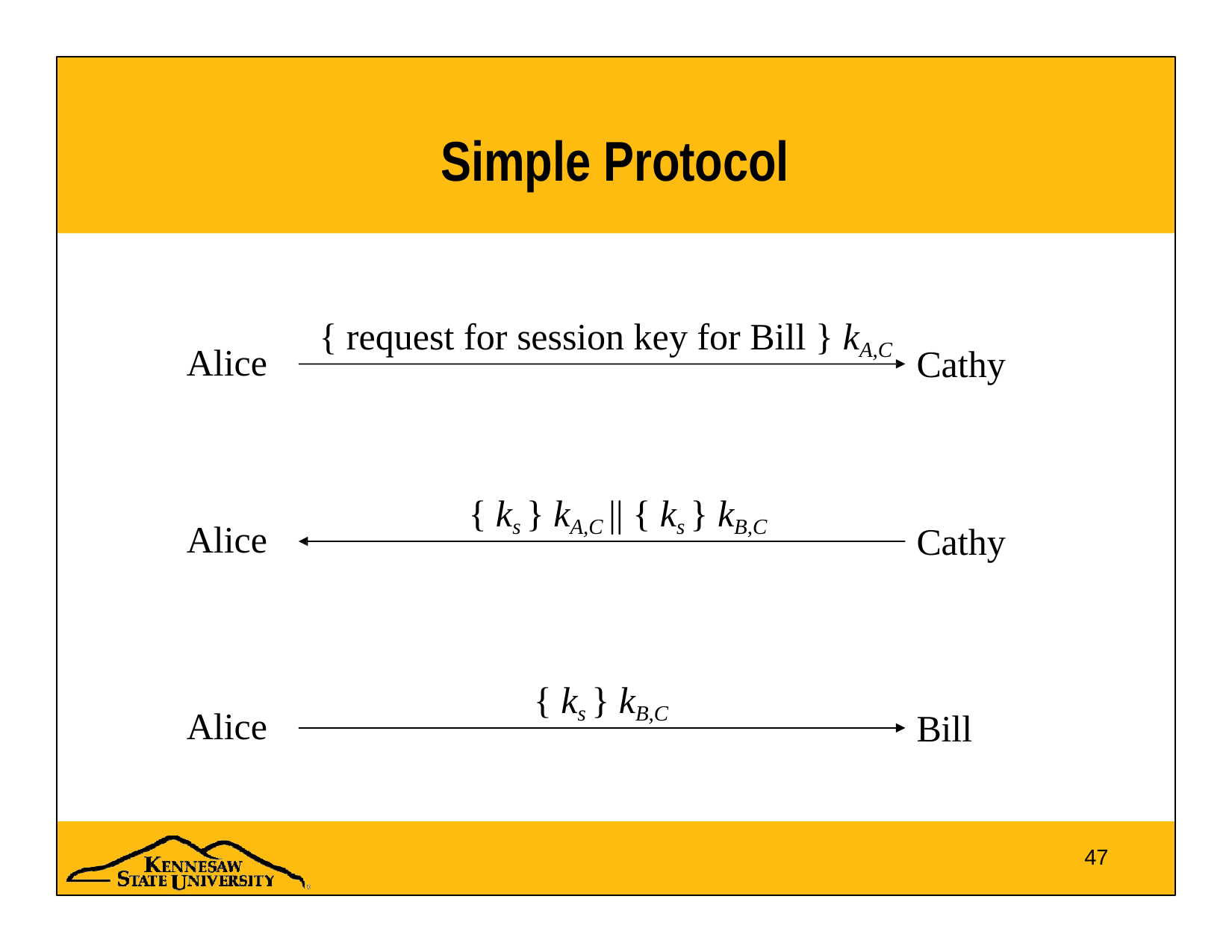

# Simple Protocol
{ request for session key for Bill } kA,C
Alice
Cathy

{ ks } kA,C || { ks } kB,C
Alice
Cathy

{ ks } kB,C
Alice
Bill

47